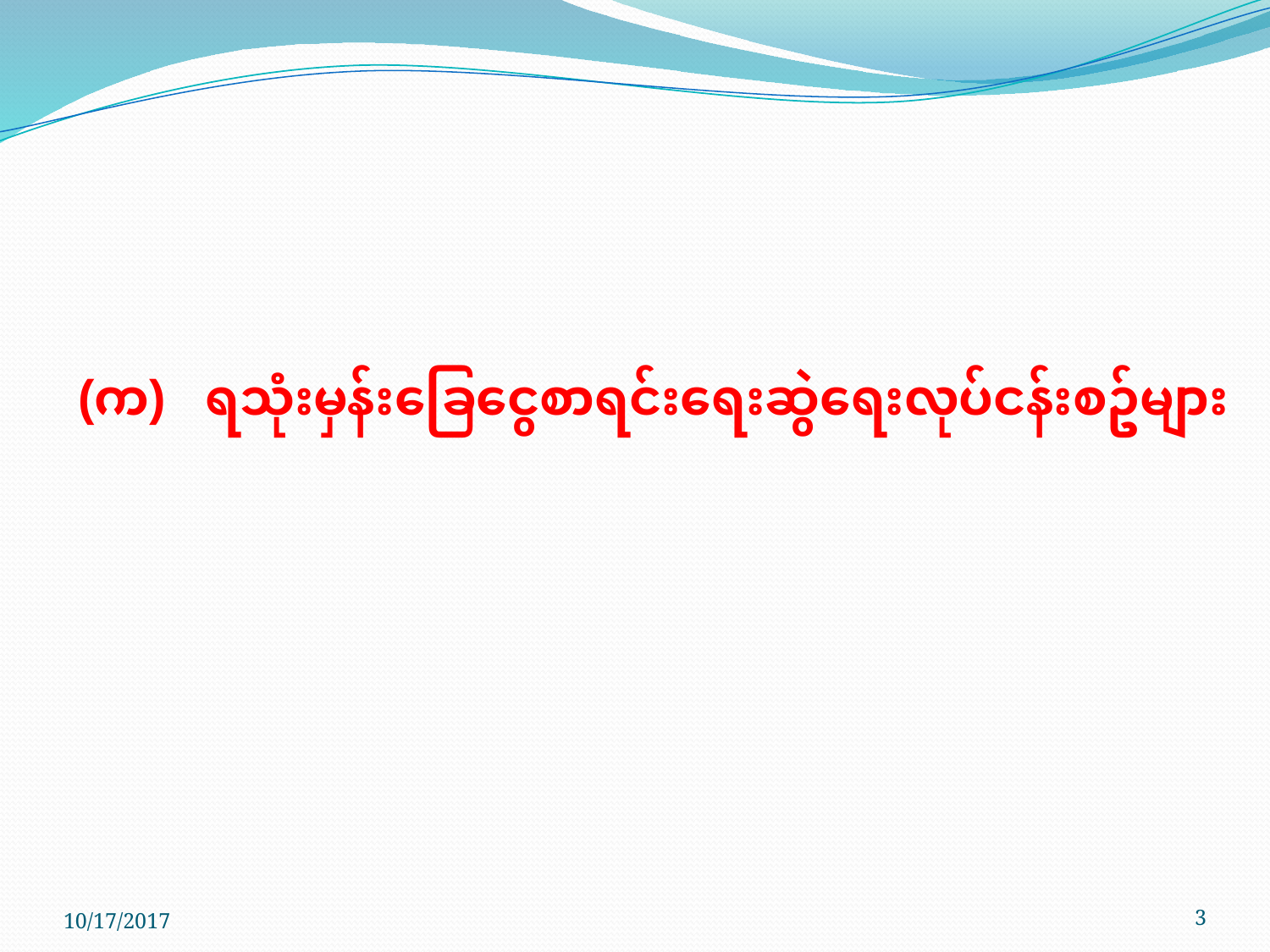

(က)	ရသုံးမှန်းခြေငွေစာရင်းရေးဆွဲရေးလုပ်ငန်းစဥ်များ
10/17/2017

3